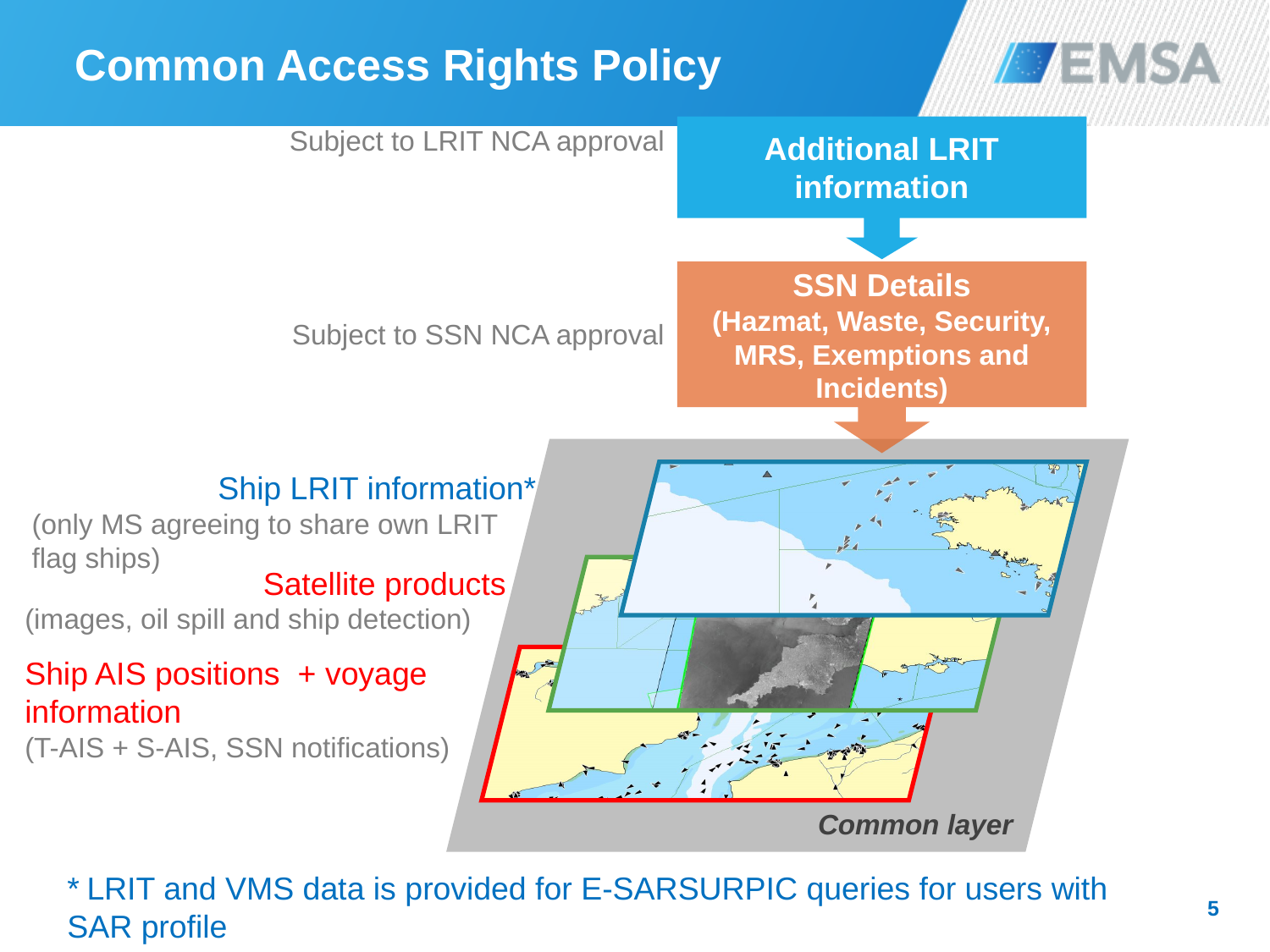

# Common Access Rights Policy
Subject to LRIT NCA approval
Additional LRIT information
SSN Details
(Hazmat, Waste, Security, MRS, Exemptions and Incidents)
Subject to SSN NCA approval

Common layer
Ship LRIT information*
(only MS agreeing to share own LRIT flag ships)

Satellite products
(images, oil spill and ship detection)

Ship AIS positions  + voyage information
(T-AIS + S-AIS, SSN notifications)

* LRIT and VMS data is provided for E-SARSURPIC queries for users with SAR profile
5